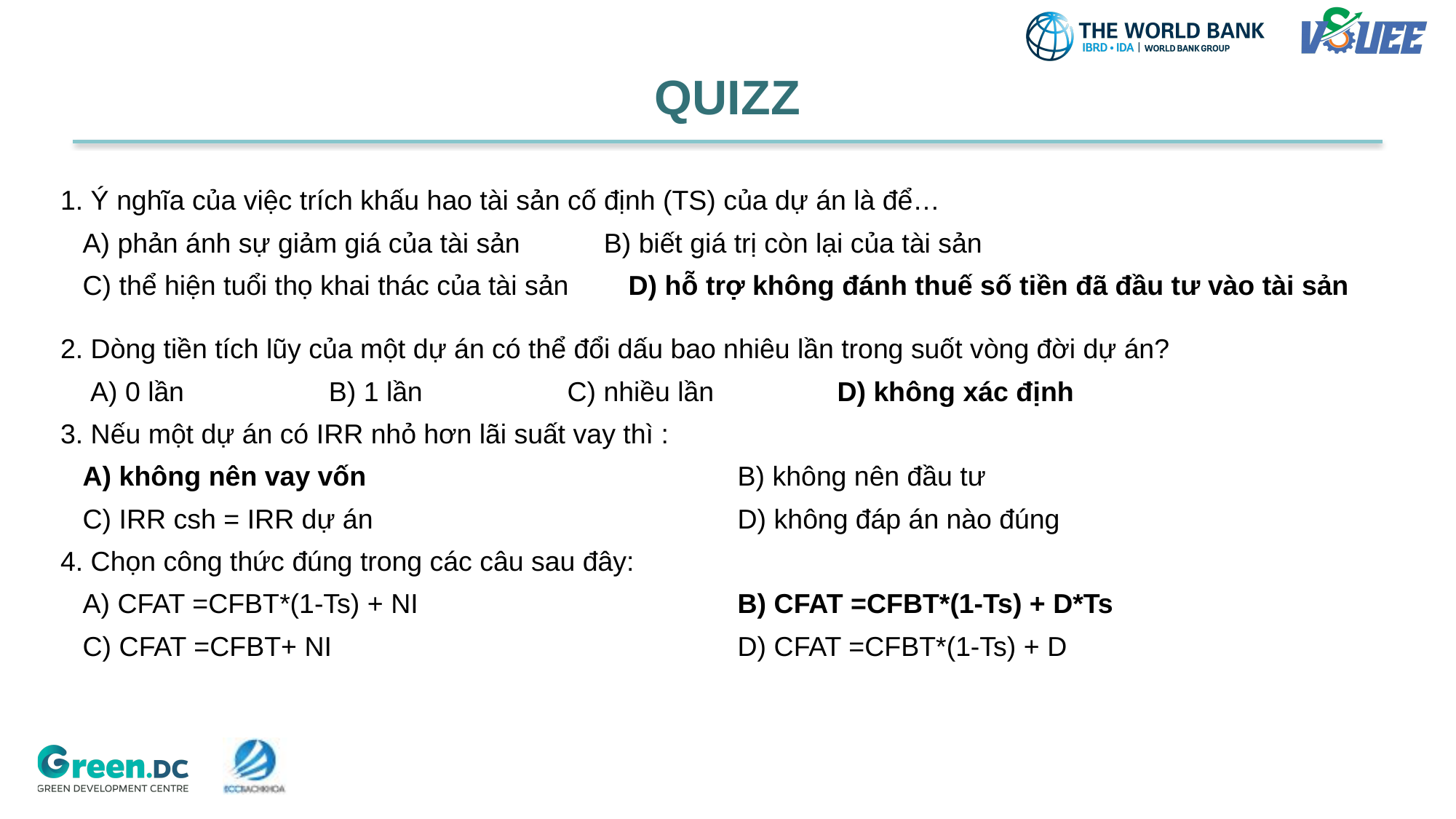

# QUIZZ
1. Ý nghĩa của việc trích khấu hao tài sản cố định (TS) của dự án là để…

A) phản ánh sự giảm giá của tài sản           B) biết giá trị còn lại của tài sản

C) thể hiện tuổi thọ khai thác của tài sản   	D) hỗ trợ không đánh thuế số tiền đã đầu tư vào tài sản

2. Dòng tiền tích lũy của một dự án có thể đổi dấu bao nhiêu lần trong suốt vòng đời dự án?

 A) 0 lần                   B) 1 lần                   C) nhiều lần                D) không xác định

3. Nếu một dự án có IRR nhỏ hơn lãi suất vay thì :

A) không nên vay vốn   				B) không nên đầu tư

C) IRR csh = IRR dự án   				D) không đáp án nào đúng

4. Chọn công thức đúng trong các câu sau đây:

A) CFAT =CFBT*(1-Ts) + NI			B) CFAT =CFBT*(1-Ts) + D*Ts

C) CFAT =CFBT+ NI				D) CFAT =CFBT*(1-Ts) + D